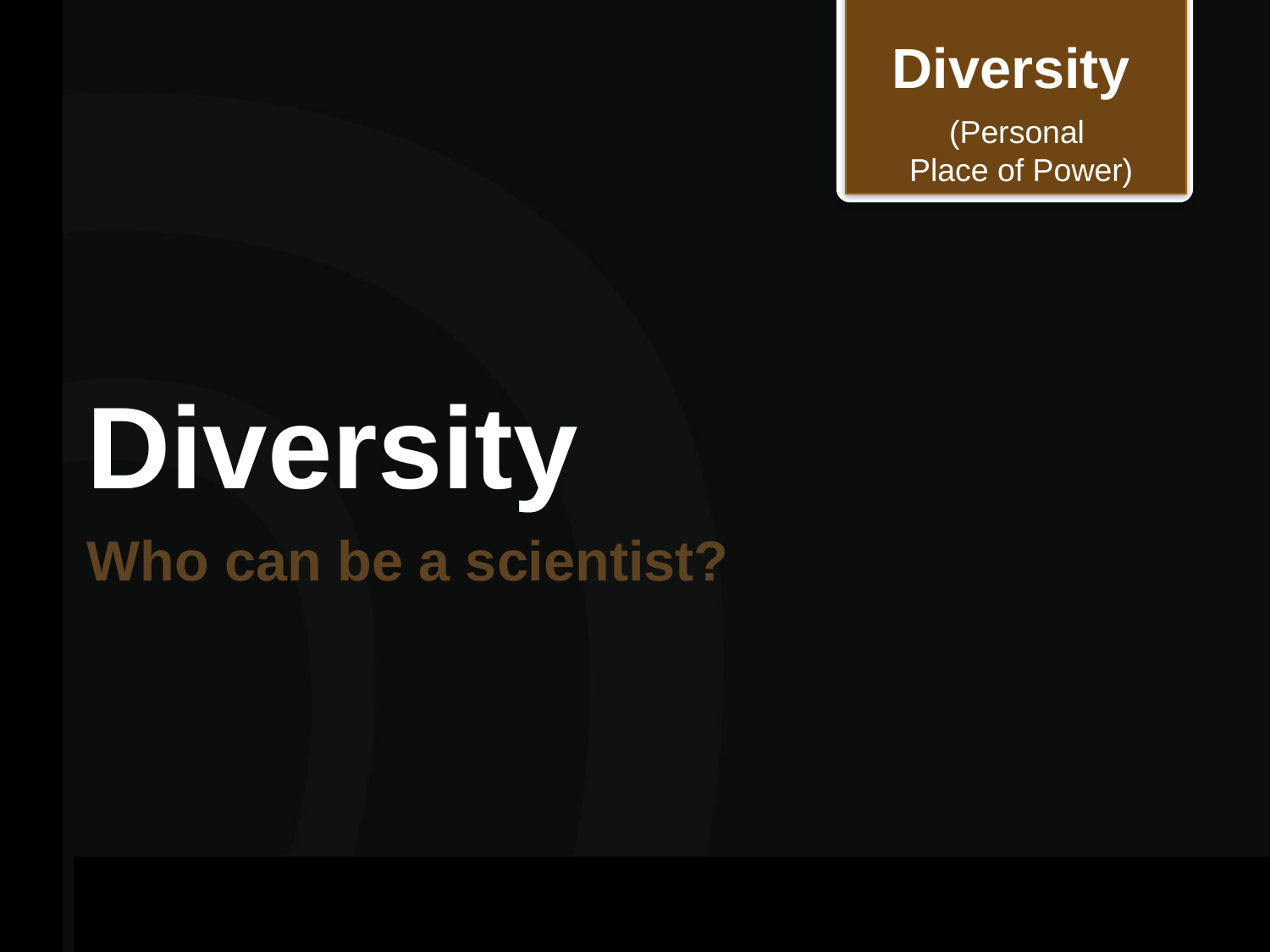

Diversity
Identity
(Personal
Place of Power)

(Happiness)
# Diversity

Who can be a scientist?

© your company name. All rights reserved.
Title of your presentation